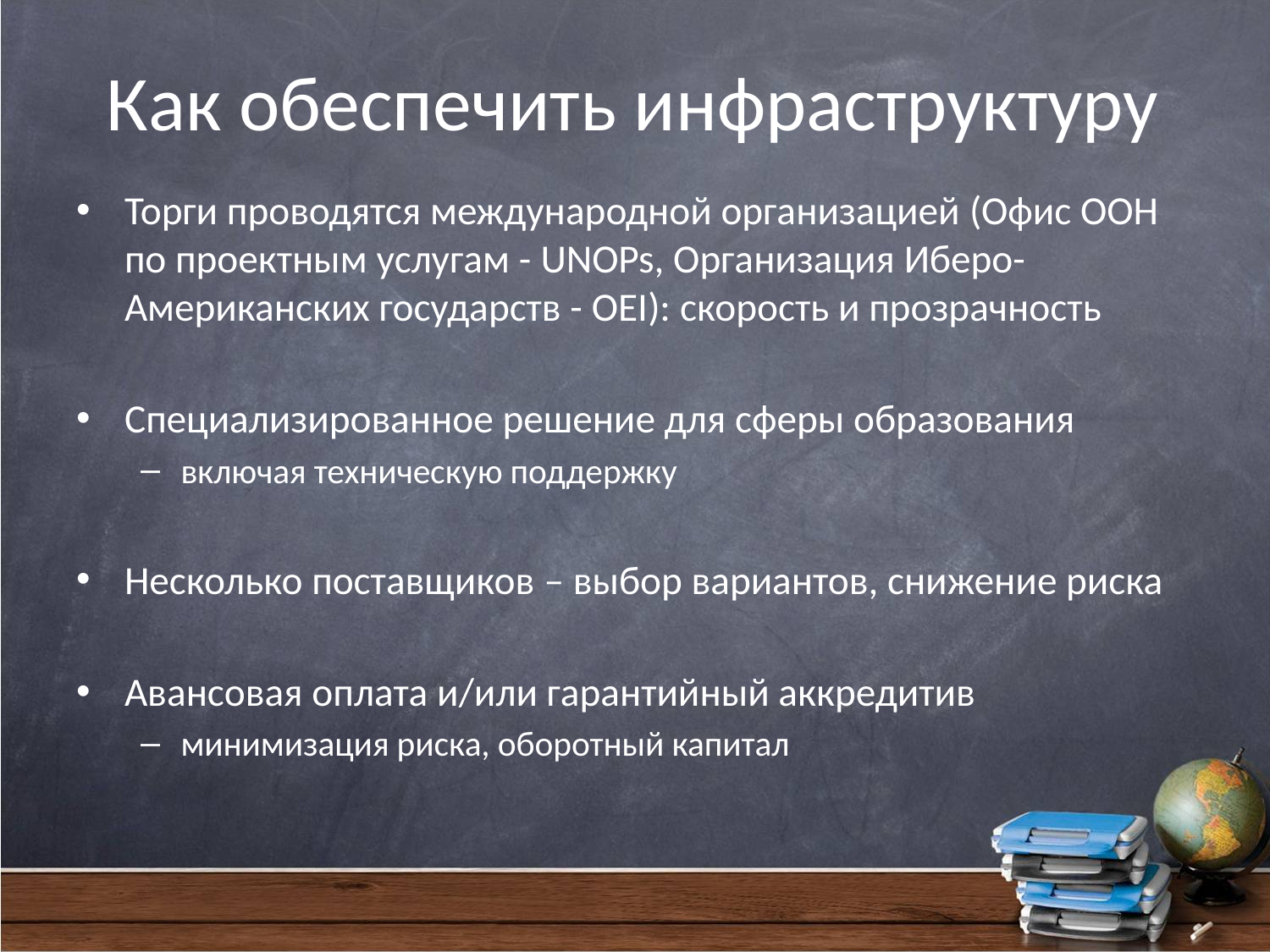

# Как обеспечить инфраструктуру
Торги проводятся международной организацией (Офис ООН по проектным услугам - UNOPs, Организация Иберо-Американских государств - OEI): скорость и прозрачность

Специализированное решение для сферы образования
включая техническую поддержку

Несколько поставщиков – выбор вариантов, снижение риска

Авансовая оплата и/или гарантийный аккредитив
минимизация риска, оборотный капитал